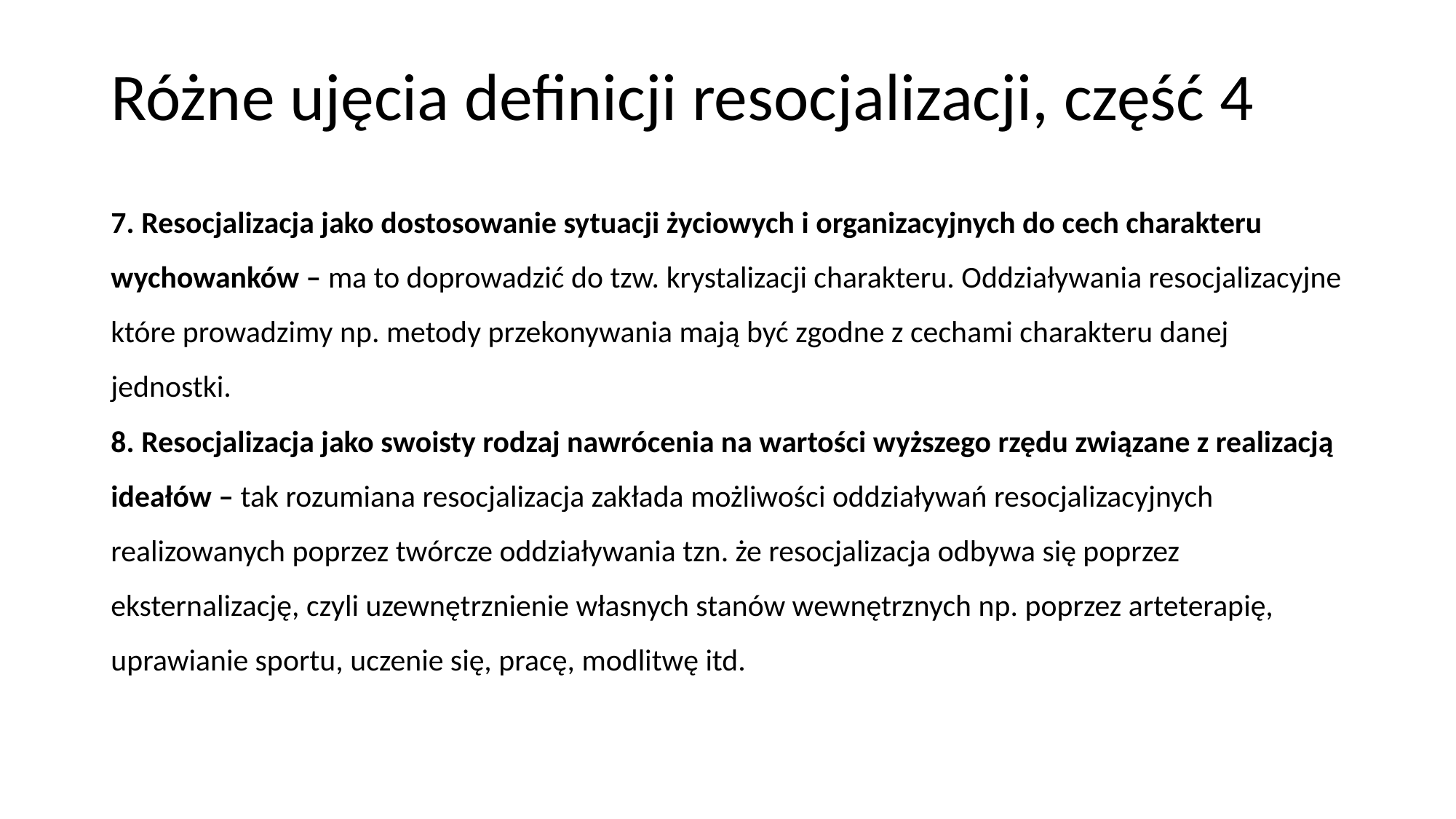

# Różne ujęcia definicji resocjalizacji, część 4
7. Resocjalizacja jako dostosowanie sytuacji życiowych i organizacyjnych do cech charakteru wychowanków – ma to doprowadzić do tzw. krystalizacji charakteru. Oddziaływania resocjalizacyjne które prowadzimy np. metody przekonywania mają być zgodne z cechami charakteru danej jednostki.
8. Resocjalizacja jako swoisty rodzaj nawrócenia na wartości wyższego rzędu związane z realizacją ideałów – tak rozumiana resocjalizacja zakłada możliwości oddziaływań resocjalizacyjnych realizowanych poprzez twórcze oddziaływania tzn. że resocjalizacja odbywa się poprzez eksternalizację, czyli uzewnętrznienie własnych stanów wewnętrznych np. poprzez arteterapię, uprawianie sportu, uczenie się, pracę, modlitwę itd.